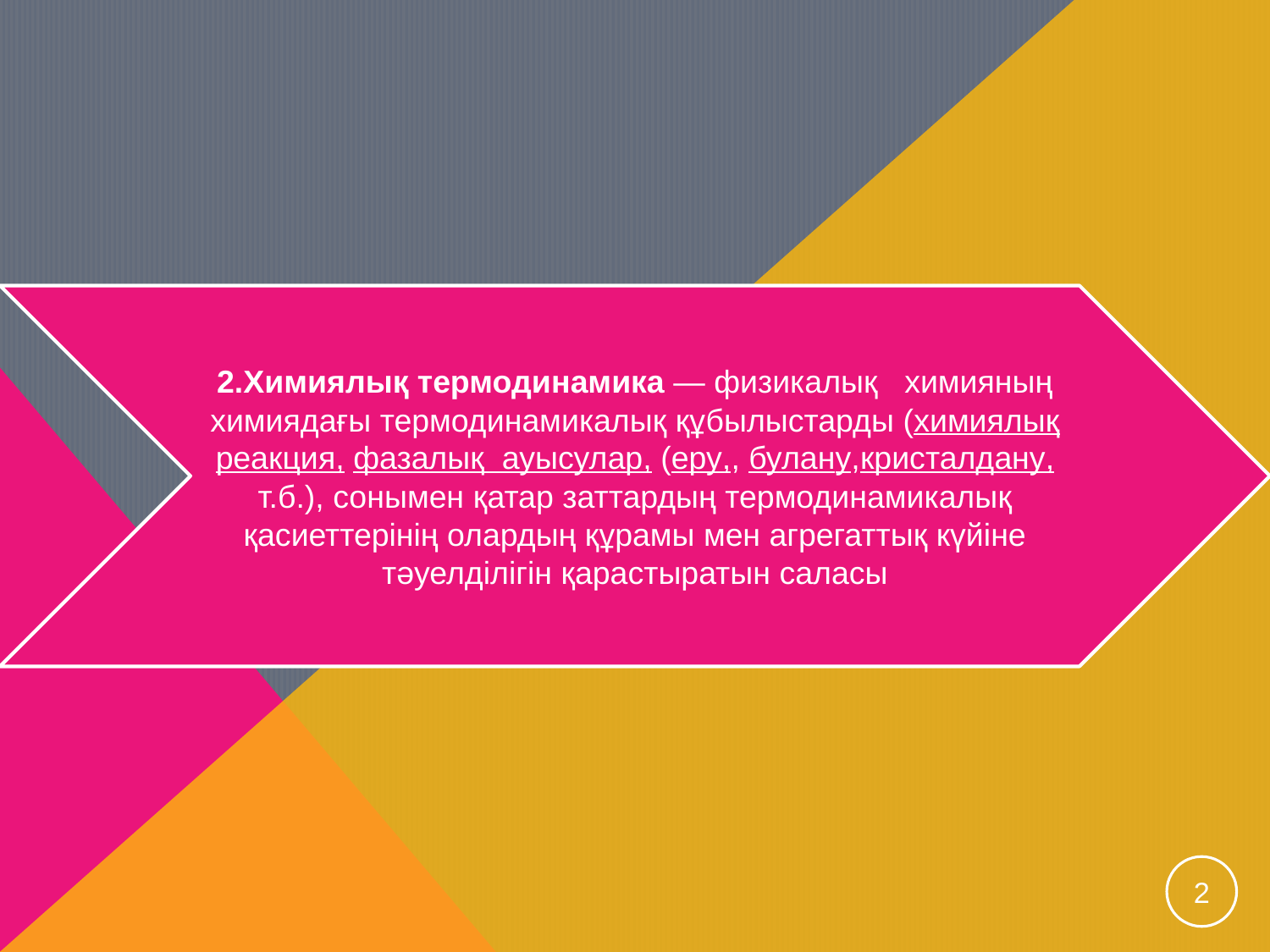

2.Химиялық термодинамика — физикалық   химияның химиядағы термодинамикалық құбылыстарды (химиялық реакция, фазалық  ауысулар, (еру,, булану,кристалдану, т.б.), сонымен қатар заттардың термодинамикалық қасиеттерінің олардың құрамы мен агрегаттық күйіне тәуелділігін қарастыратын саласы
2